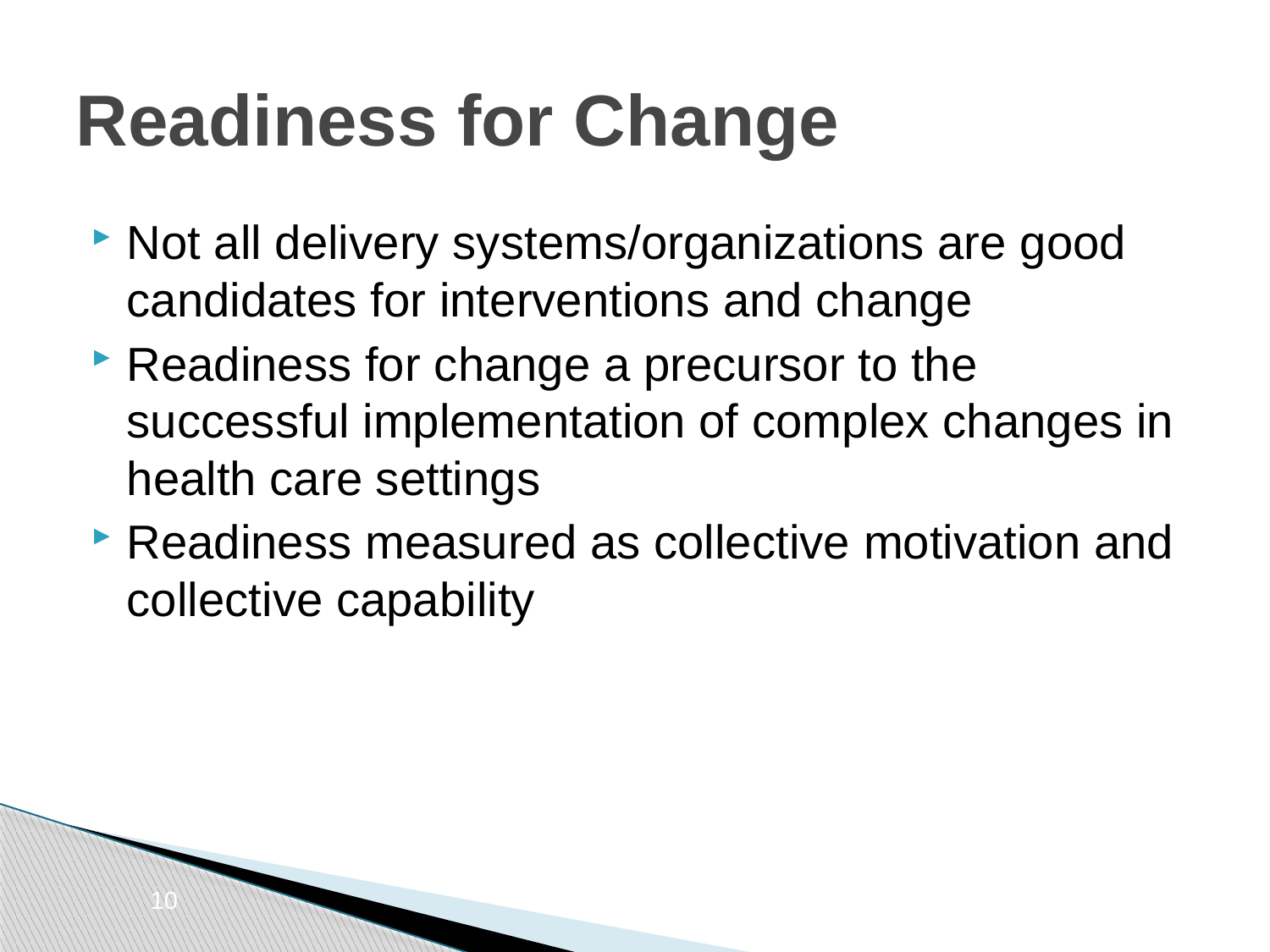

# Readiness for Change
Not all delivery systems/organizations are good candidates for interventions and change
Readiness for change a precursor to the successful implementation of complex changes in health care settings
Readiness measured as collective motivation and collective capability

10